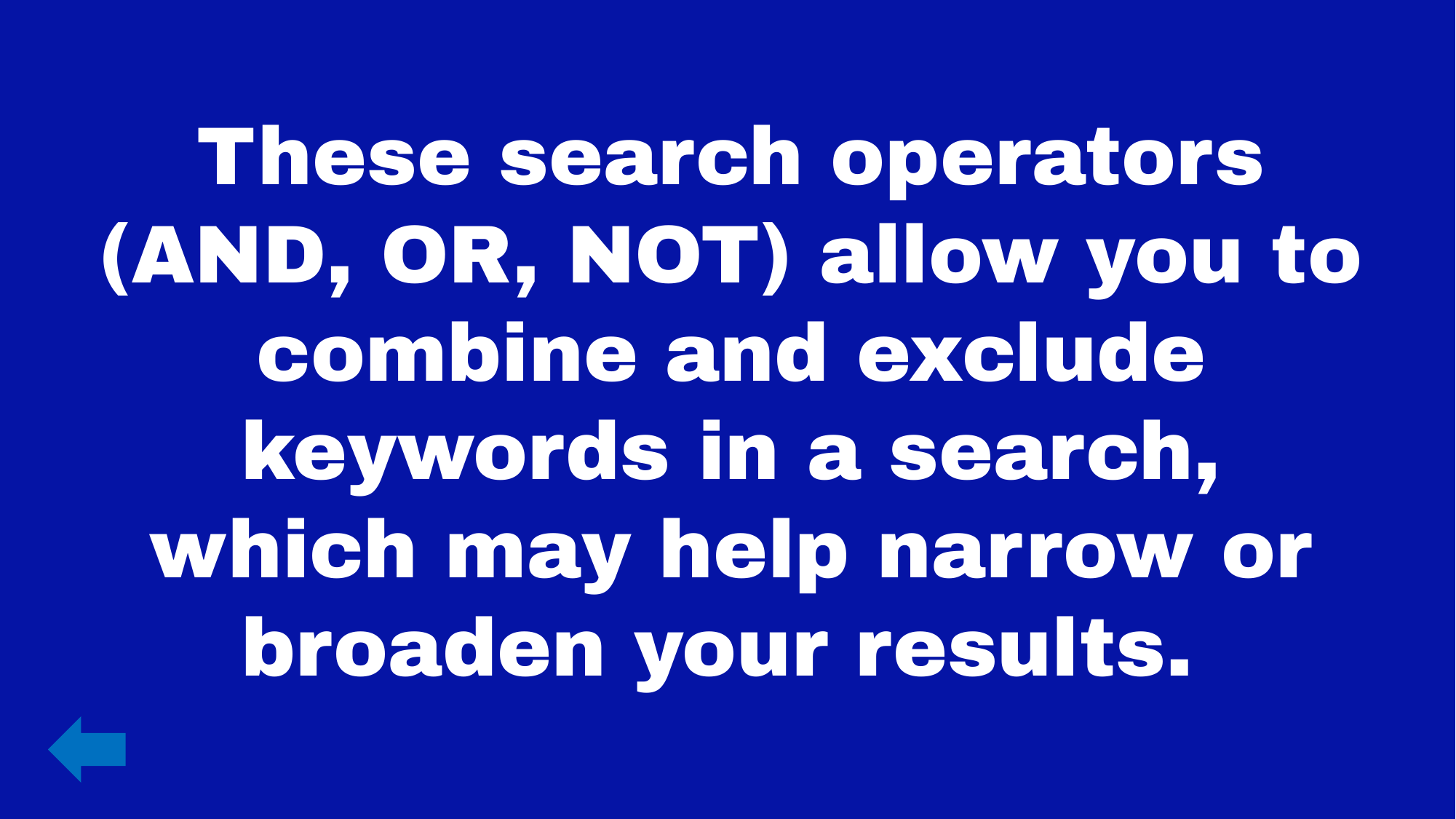

These search operators (AND, OR, NOT) allow you to combine and exclude keywords in a search, which may help narrow or broaden your results.